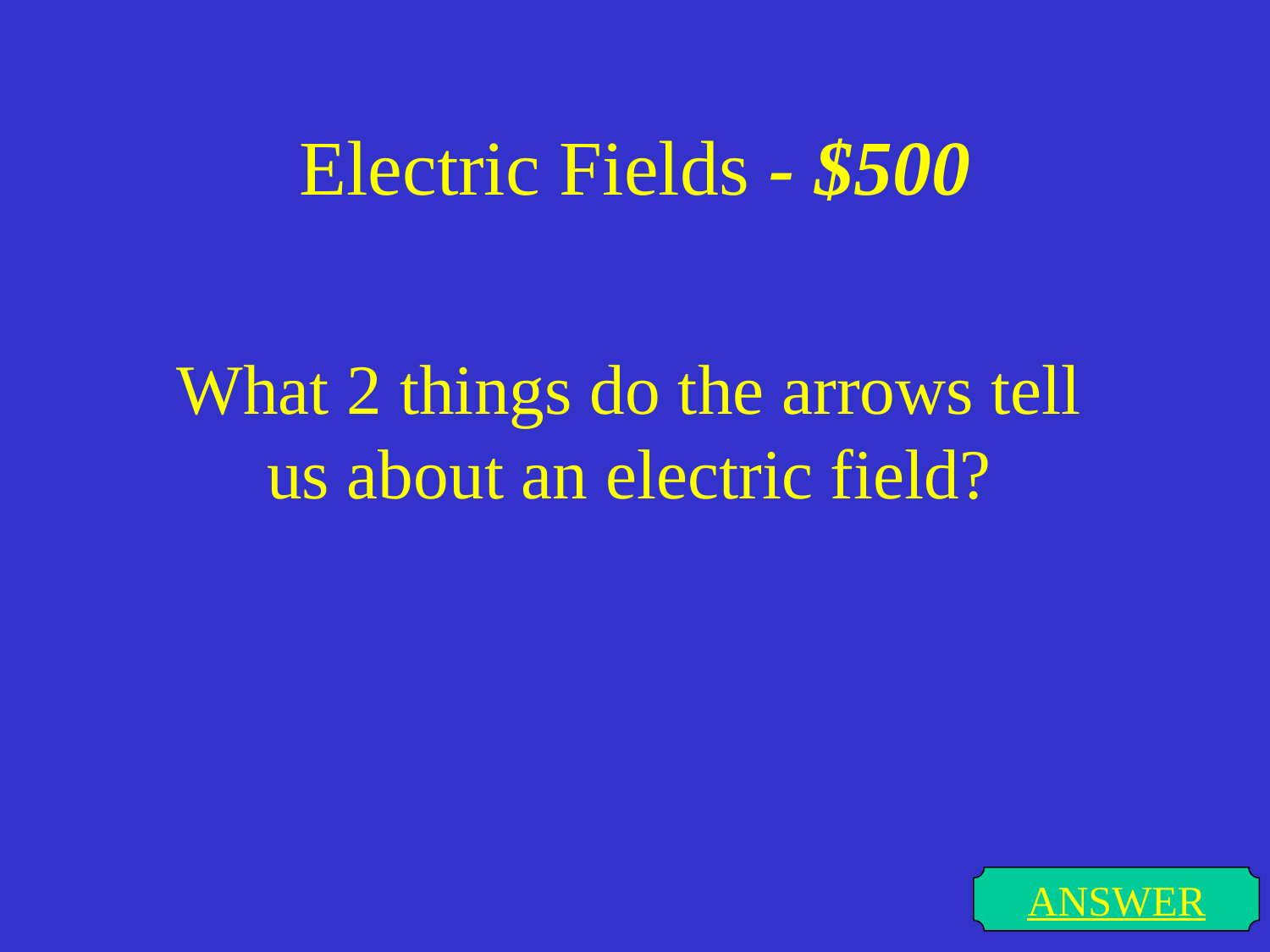

# Electric Fields - $500
What 2 things do the arrows tell us about an electric field?

ANSWER